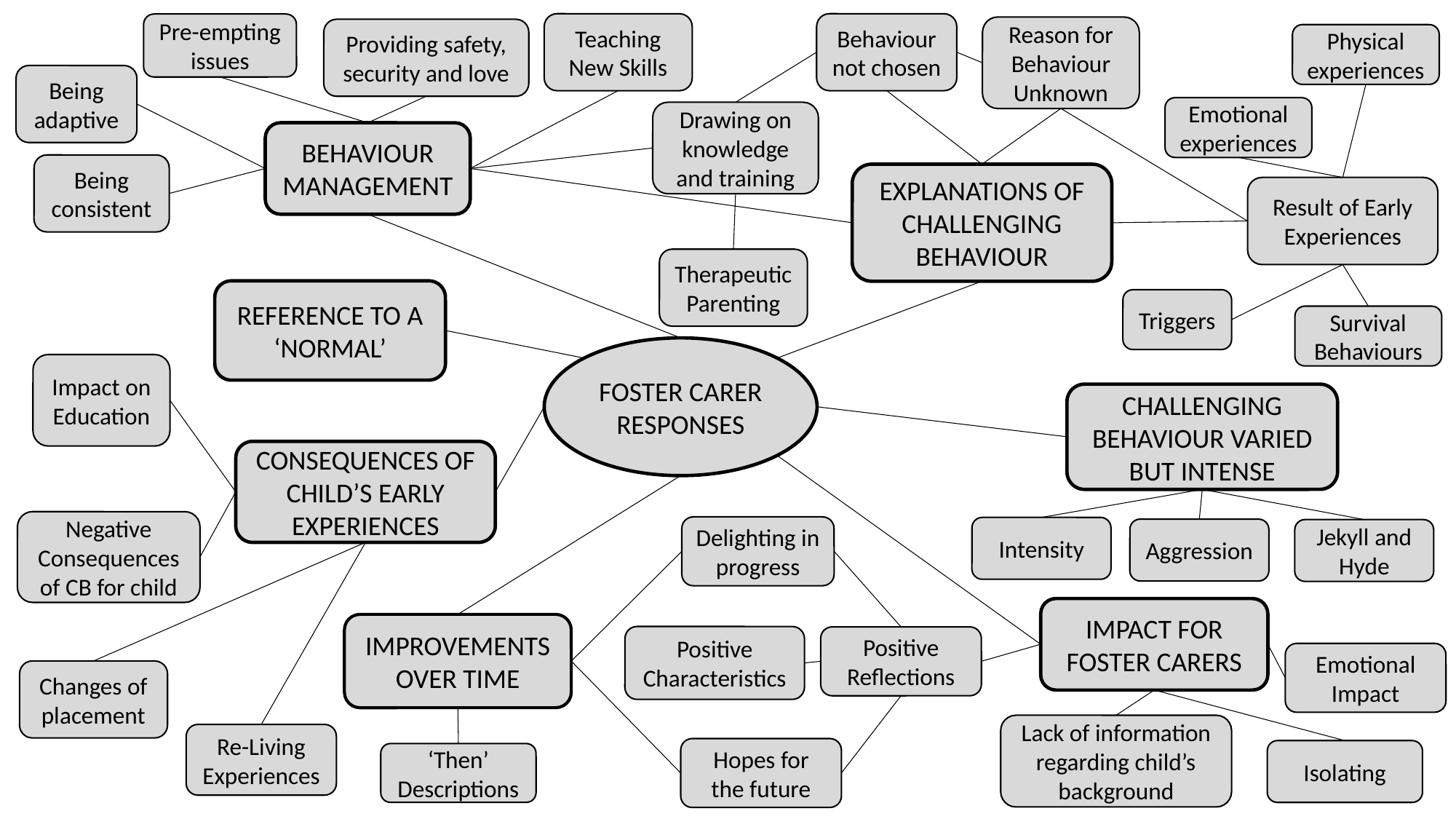

Teaching New Skills
Behaviour not chosen
Pre-empting issues
Reason for Behaviour Unknown
Providing safety, security and love
Physical experiences
Being adaptive
Emotional experiences
Drawing on knowledge and training
BEHAVIOUR MANAGEMENT
Being consistent
EXPLANATIONS OF CHALLENGING BEHAVIOUR
Result of Early Experiences
Therapeutic Parenting
REFERENCE TO A ‘NORMAL’
Triggers
Survival Behaviours
FOSTER CARER RESPONSES
Impact on Education
CHALLENGING BEHAVIOUR VARIED BUT INTENSE
CONSEQUENCES OF CHILD’S EARLY EXPERIENCES
Negative Consequences of CB for child
Delighting in progress
Intensity
Aggression
Jekyll and Hyde
IMPACT FOR FOSTER CARERS
IMPROVEMENTS OVER TIME
Positive Characteristics
Positive Reflections
Emotional Impact
Changes of placement
Lack of information regarding child’s background
Re-Living Experiences
Hopes for the future
Isolating
‘Then’ Descriptions